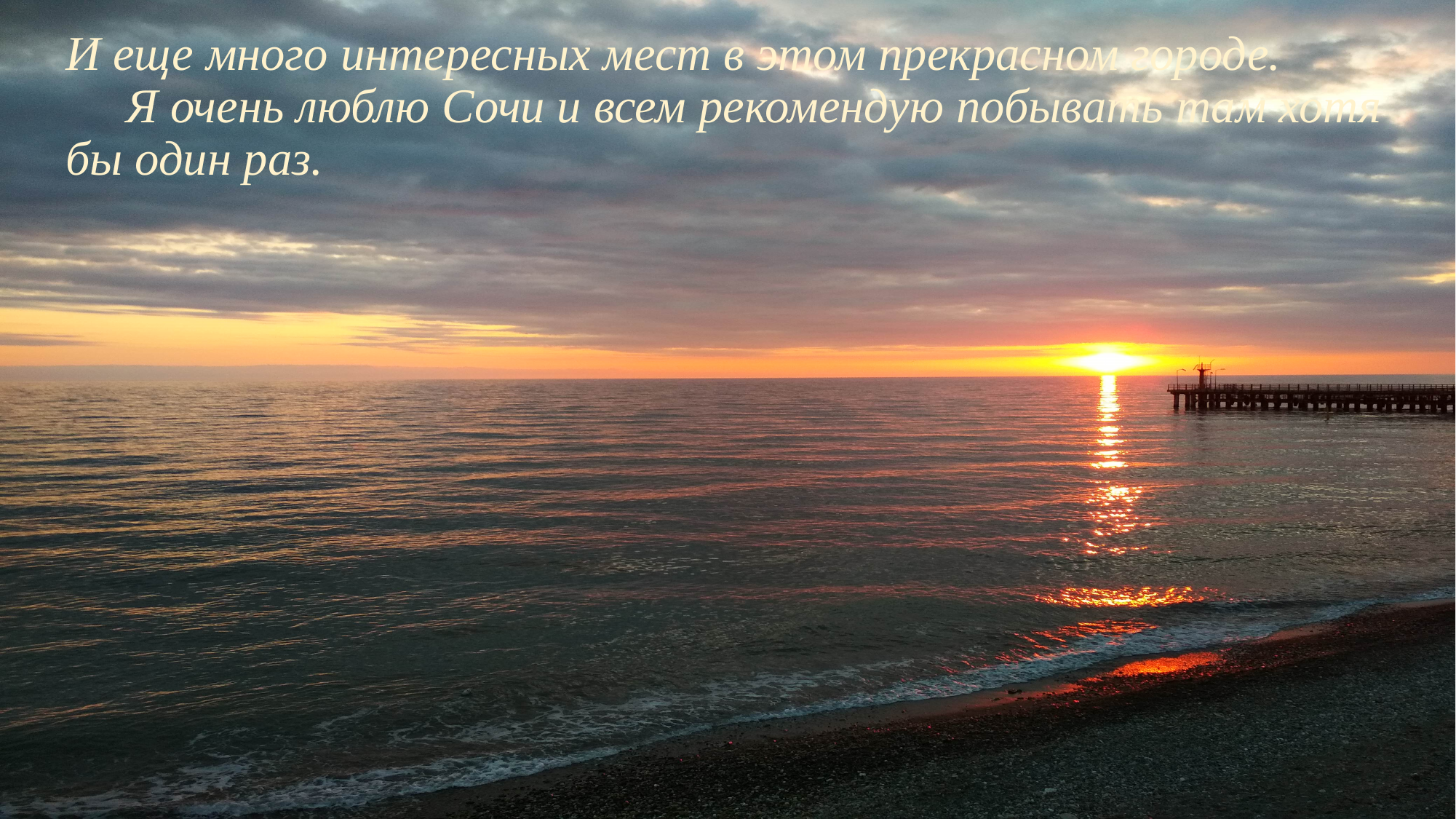

# И еще много интересных мест в этом прекрасном городе.                  Я очень люблю Сочи и всем рекомендую побывать там хотя бы один раз.